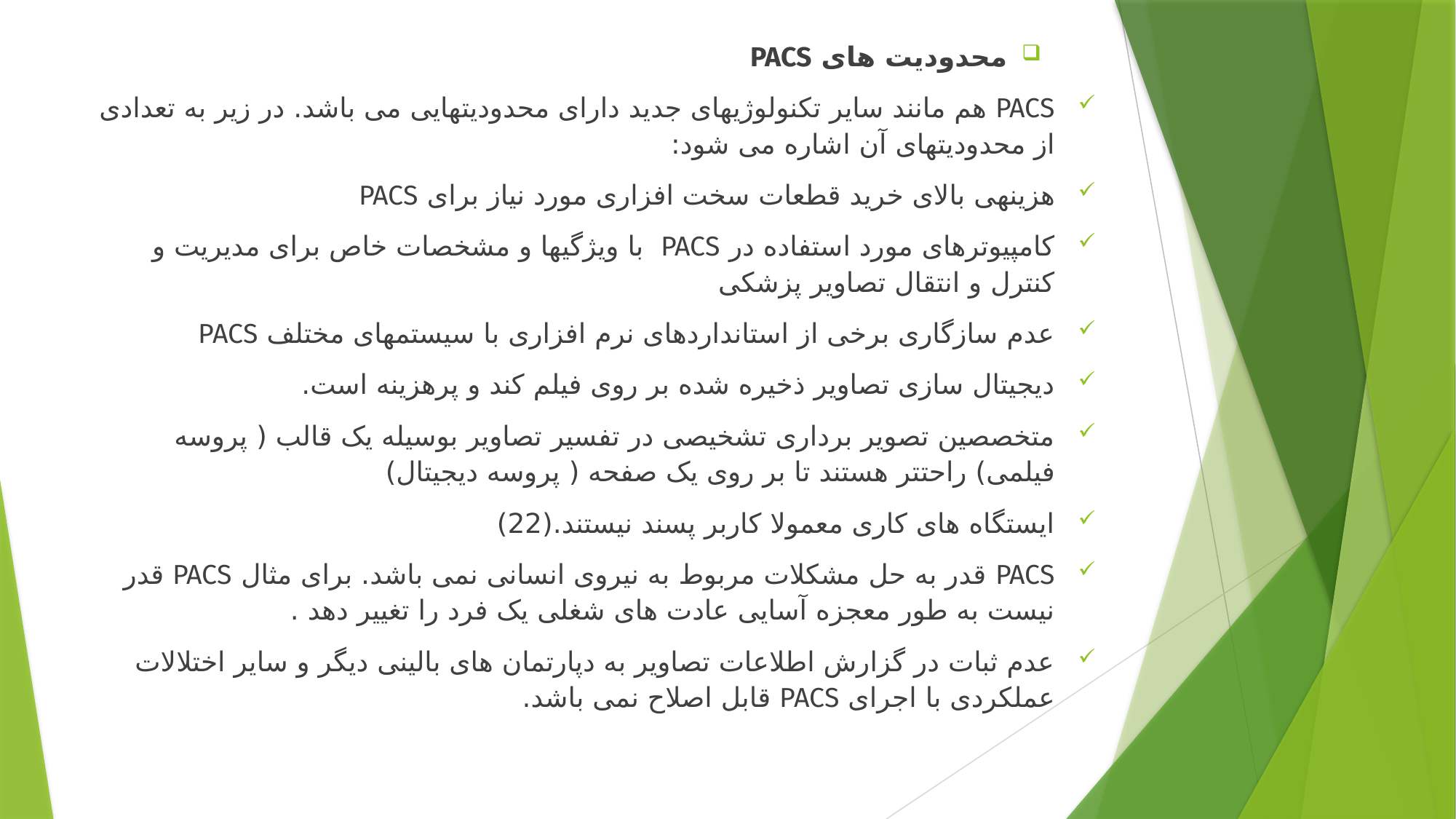

محدودیت های PACS
PACS هم مانند سایر تکنولوژی­های جدید دارای محدودیت­هایی می باشد. در زیر به تعدادی از محدودیت­های آن اشاره می شود:
هزینه­ی بالای خرید قطعات سخت افزاری مورد نیاز برای PACS
کامپیوترهای مورد استفاده در PACS  با ویژگی­ها و مشخصات خاص برای مدیریت و کنترل و انتقال تصاویر پزشکی
عدم سازگاری برخی از استانداردهای نرم افزاری با سیستم­های مختلف PACS
دیجیتال سازی تصاویر ذخیره شده بر روی فیلم کند و پرهزینه است.
متخصصین تصویر برداری تشخیصی در تفسیر تصاویر بوسیله یک قالب ( پروسه فیلمی) راحت­تر هستند تا بر روی یک صفحه ( پروسه دیجیتال)
ایستگاه های کاری معمولا کاربر پسند نیستند.(22)
PACS قدر به حل مشکلات مربوط به نیروی انسانی نمی باشد. برای مثال PACS قدر نیست به طور معجزه آسایی عادت های شغلی یک فرد را تغییر دهد .
عدم ثبات در گزارش اطلاعات تصاویر به دپارتمان های بالینی دیگر و سایر اختلالات عملکردی با اجرای PACS قابل اصلاح نمی باشد.